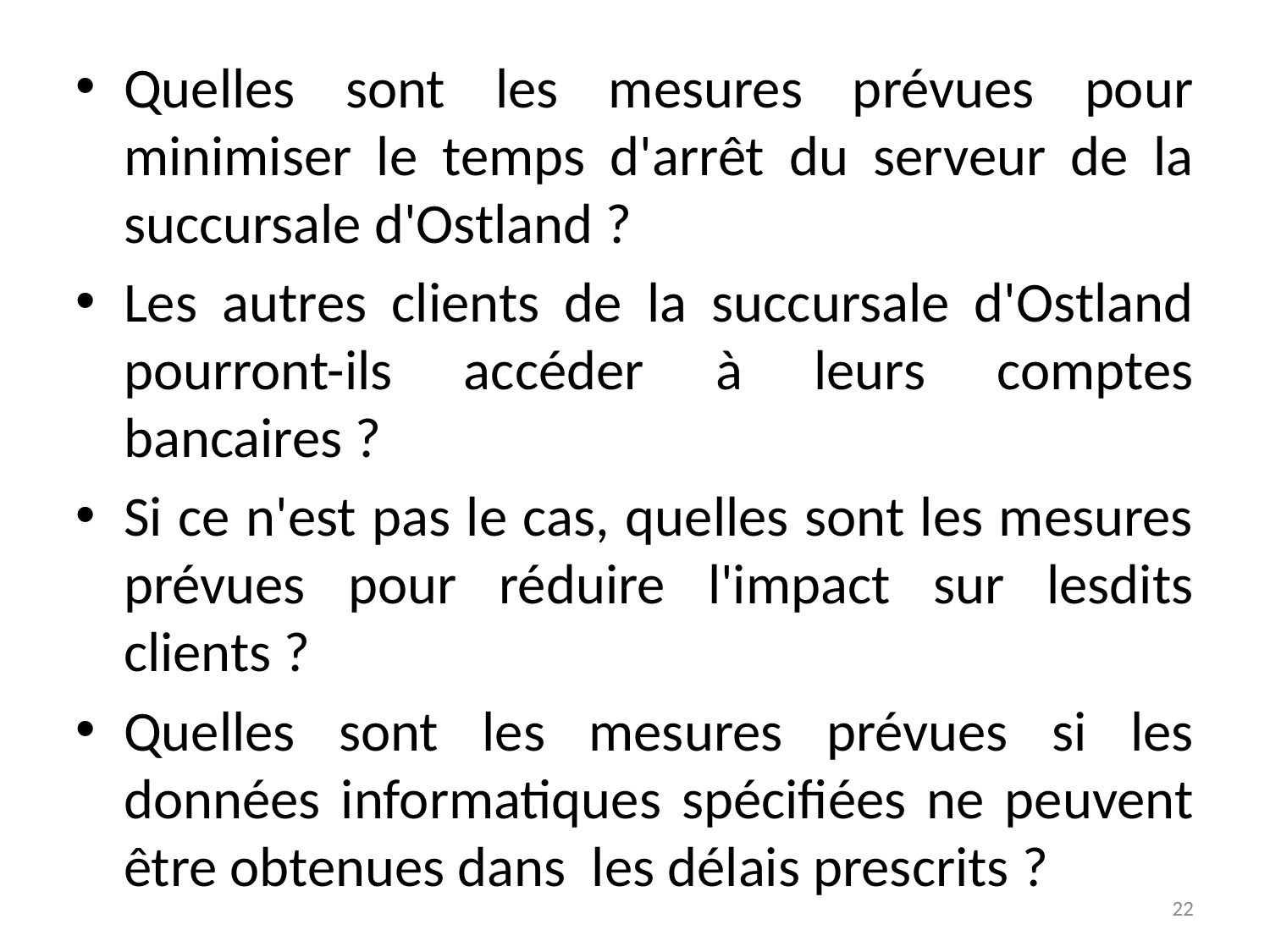

Quelles sont les mesures prévues pour minimiser le temps d'arrêt du serveur de la succursale d'Ostland ?
Les autres clients de la succursale d'Ostland pourront-ils accéder à leurs comptes bancaires ?
Si ce n'est pas le cas, quelles sont les mesures prévues pour réduire l'impact sur lesdits clients ?
Quelles sont les mesures prévues si les données informatiques spécifiées ne peuvent être obtenues dans  les délais prescrits ?

22